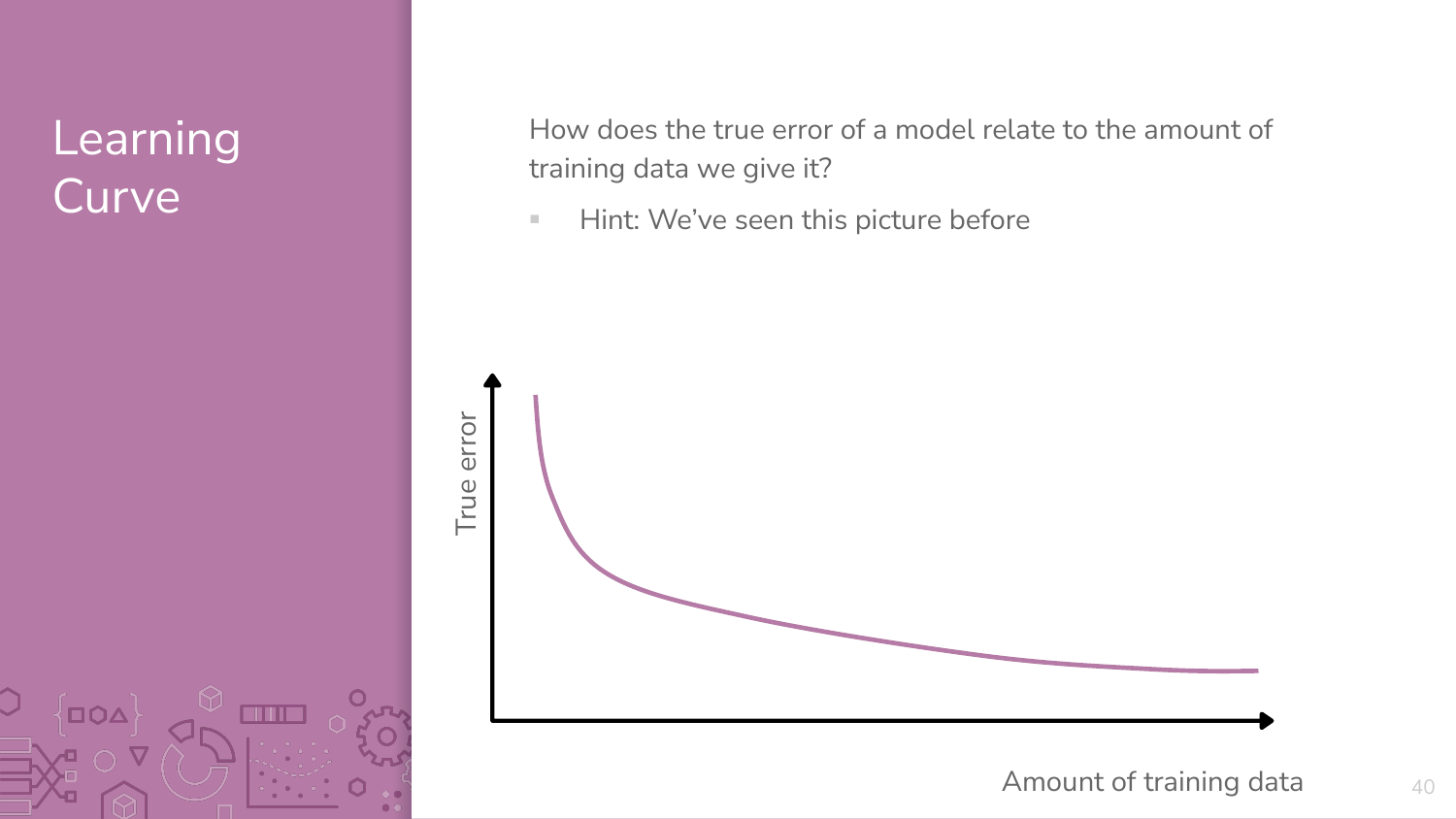

# Learning Curve
How does the true error of a model relate to the amount of training data we give it?
Hint: We’ve seen this picture before

True error
Amount of training data
40